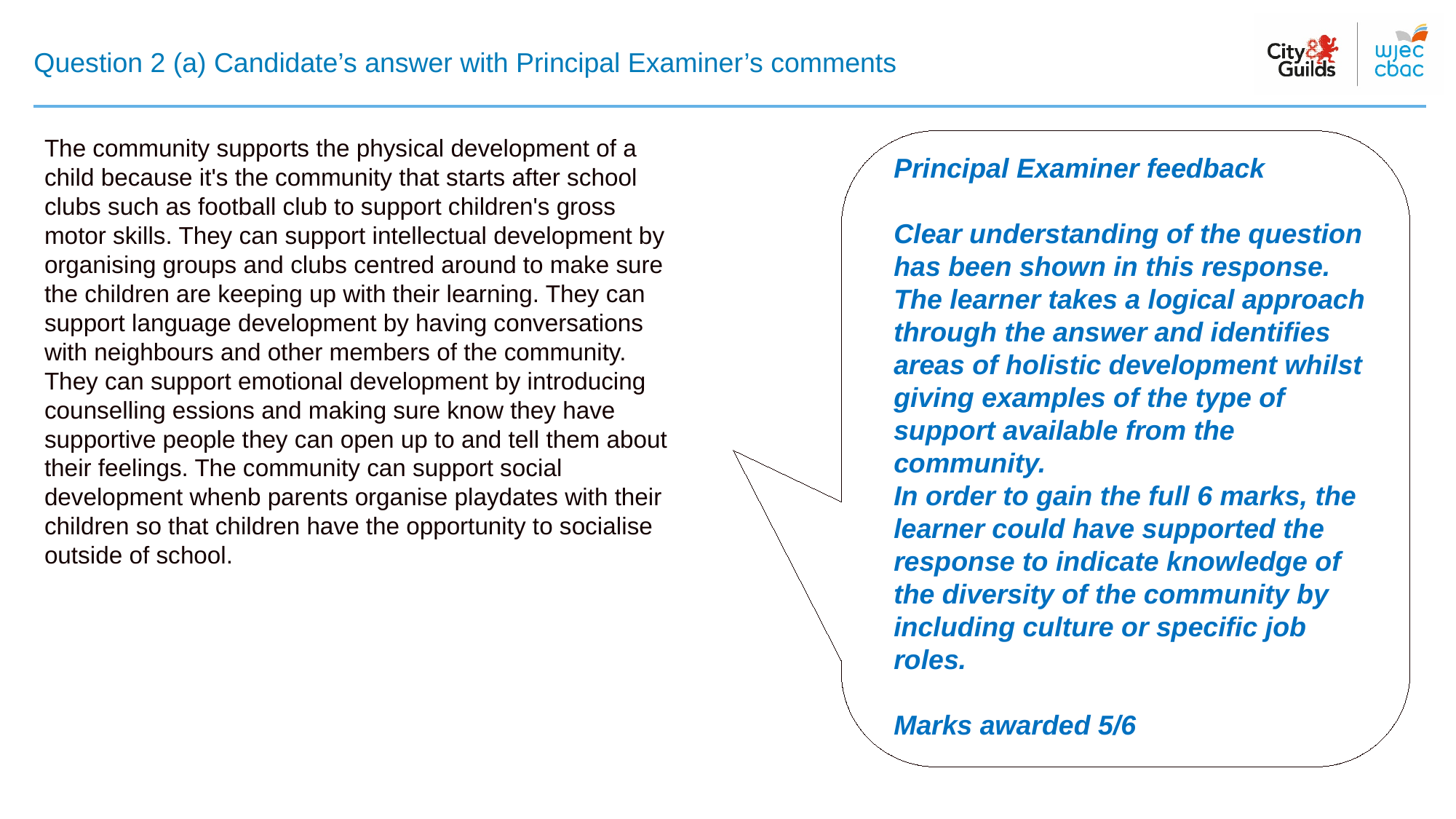

# Question 2 (a) Candidate’s answer with Principal Examiner’s comments
The community supports the physical development of a child because it's the community that starts after school clubs such as football club to support children's gross motor skills. They can support intellectual development by organising groups and clubs centred around to make sure the children are keeping up with their learning. They can support language development by having conversations with neighbours and other members of the community. They can support emotional development by introducing counselling essions and making sure know they have supportive people they can open up to and tell them about their feelings. The community can support social development whenb parents organise playdates with their children so that children have the opportunity to socialise outside of school.

Principal Examiner feedback
Clear understanding of the question has been shown in this response.
The learner takes a logical approach through the answer and identifies areas of holistic development whilst giving examples of the type of support available from the community.
In order to gain the full 6 marks, the learner could have supported the response to indicate knowledge of the diversity of the community by including culture or specific job roles.

Marks awarded 5/6